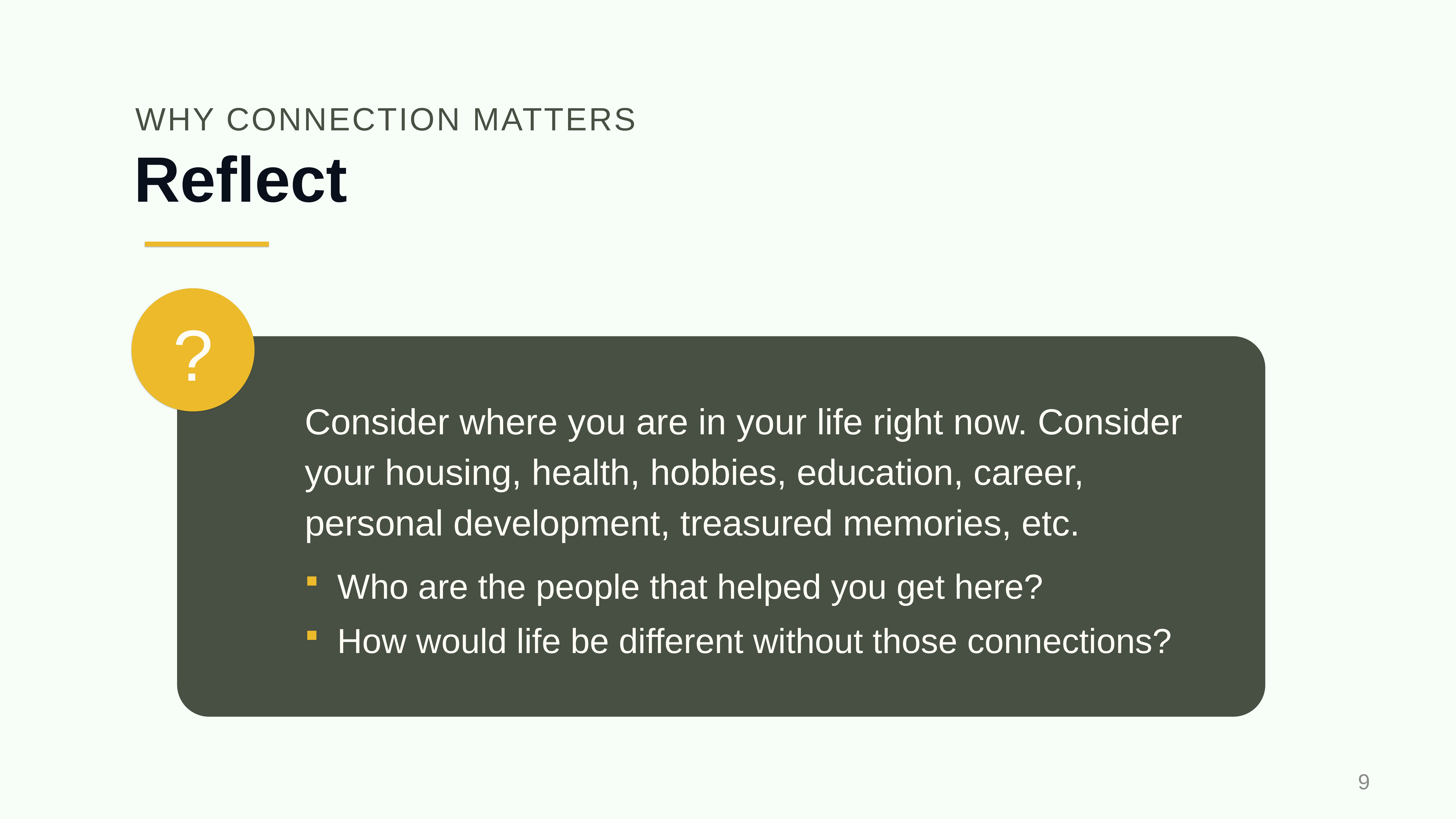

WHY CONNECTION MATTERS
# Reflect

?

Consider where you are in your life right now. Consider your housing, health, hobbies, education, career, personal development, treasured memories, etc.
Who are the people that helped you get here?
How would life be different without those connections?
9